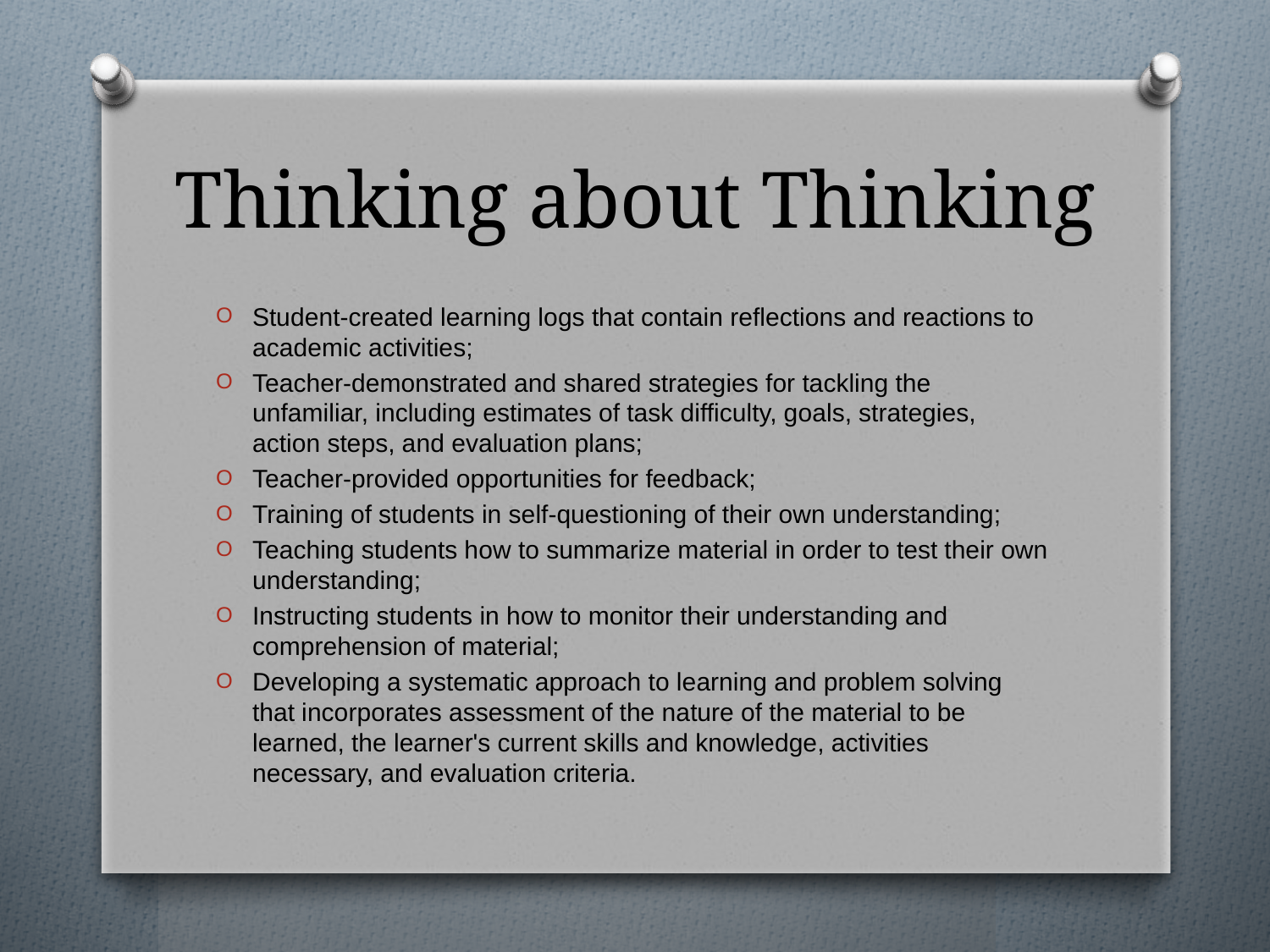

# Thinking about Thinking
Student-created learning logs that contain reflections and reactions to academic activities;
Teacher-demonstrated and shared strategies for tackling the unfamiliar, including estimates of task difficulty, goals, strategies, action steps, and evaluation plans;
Teacher-provided opportunities for feedback;
Training of students in self-questioning of their own understanding;
Teaching students how to summarize material in order to test their own understanding;
Instructing students in how to monitor their understanding and comprehension of material;
Developing a systematic approach to learning and problem solving that incorporates assessment of the nature of the material to be learned, the learner's current skills and knowledge, activities necessary, and evaluation criteria.